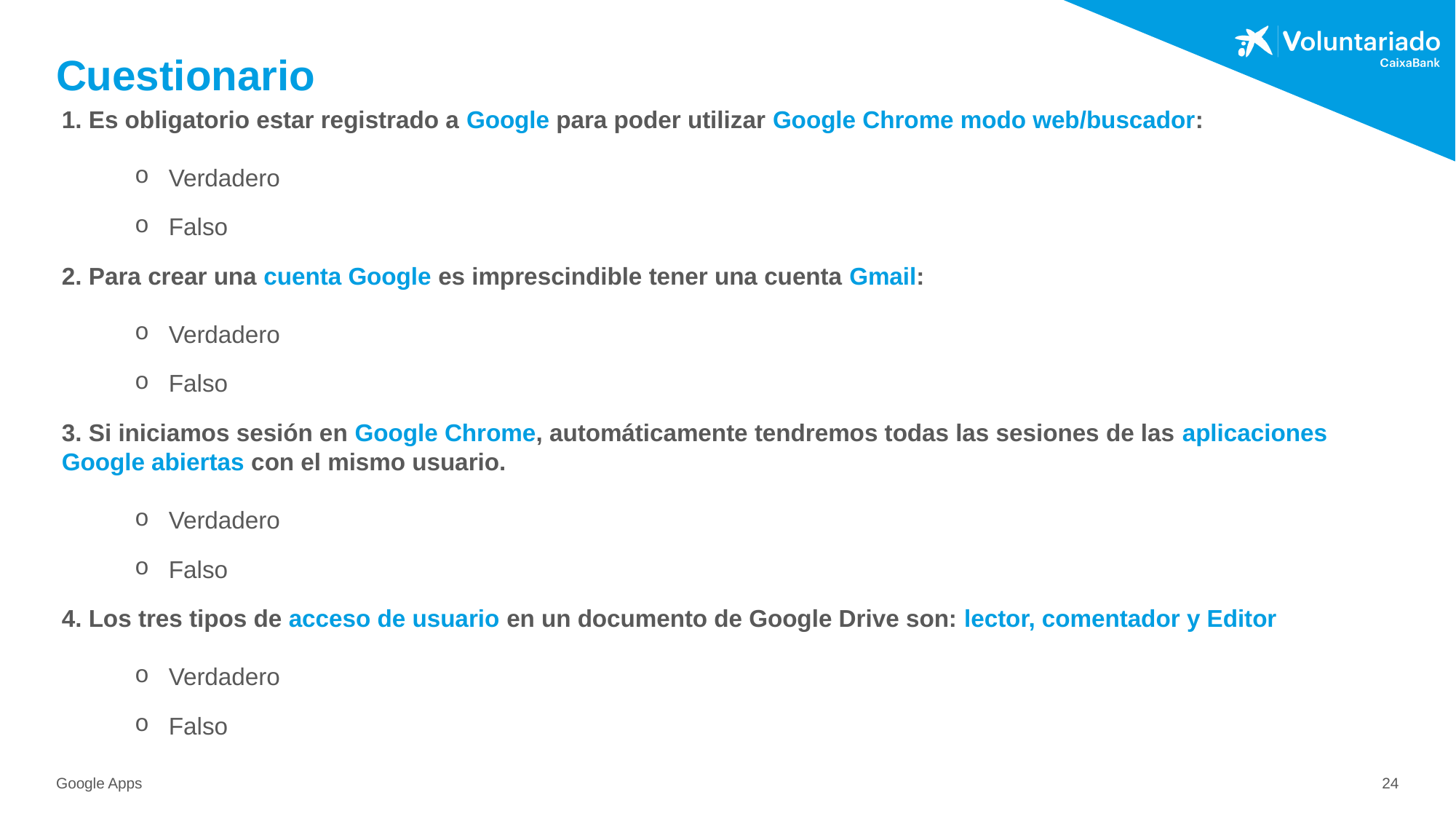

# Cuestionario
1. Es obligatorio estar registrado a Google para poder utilizar Google Chrome modo web/buscador:

Verdadero
Falso
2. Para crear una cuenta Google es imprescindible tener una cuenta Gmail:

Verdadero
Falso
3. Si iniciamos sesión en Google Chrome, automáticamente tendremos todas las sesiones de las aplicaciones Google abiertas con el mismo usuario.

Verdadero
Falso
4. Los tres tipos de acceso de usuario en un documento de Google Drive son: lector, comentador y Editor

Verdadero
Falso